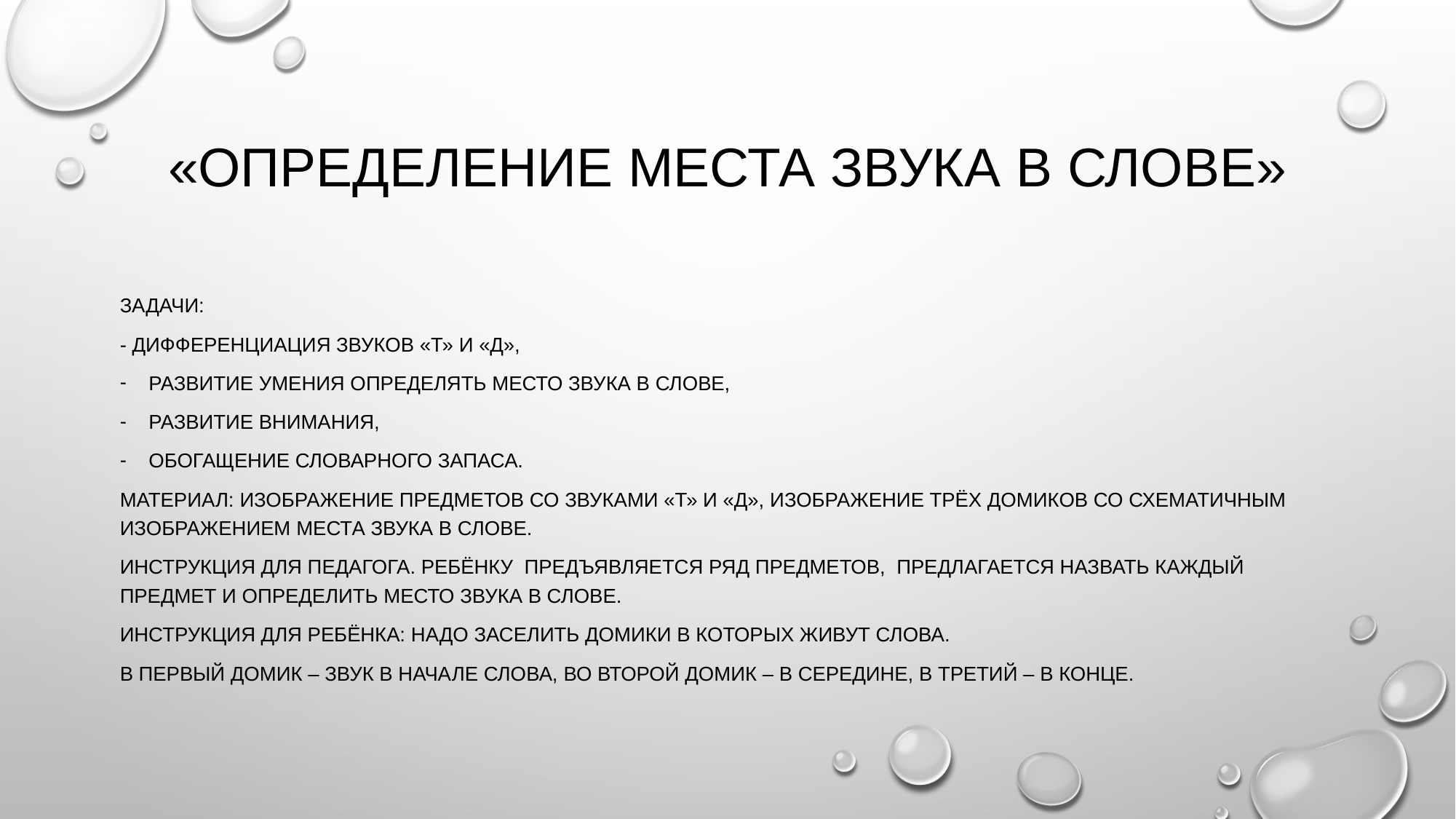

# «Определение места звука в слове»
Задачи:
- дифференциация звуков «Т» и «Д»,
развитие умения определять место звука в слове,
развитие внимания,
обогащение словарного запаса.
Материал: изображение предметов со звуками «Т» и «Д», изображение трёх домиков со схематичным изображением места звука в слове.
Инструкция для педагога. Ребёнку  предъявляется ряд предметов,  предлагается назвать каждый предмет и определить место звука в слове.
Инструкция для ребёнка: Надо заселить домики в которых живут слова.
В первый домик – звук в начале слова, во второй домик – в середине, в третий – в конце.